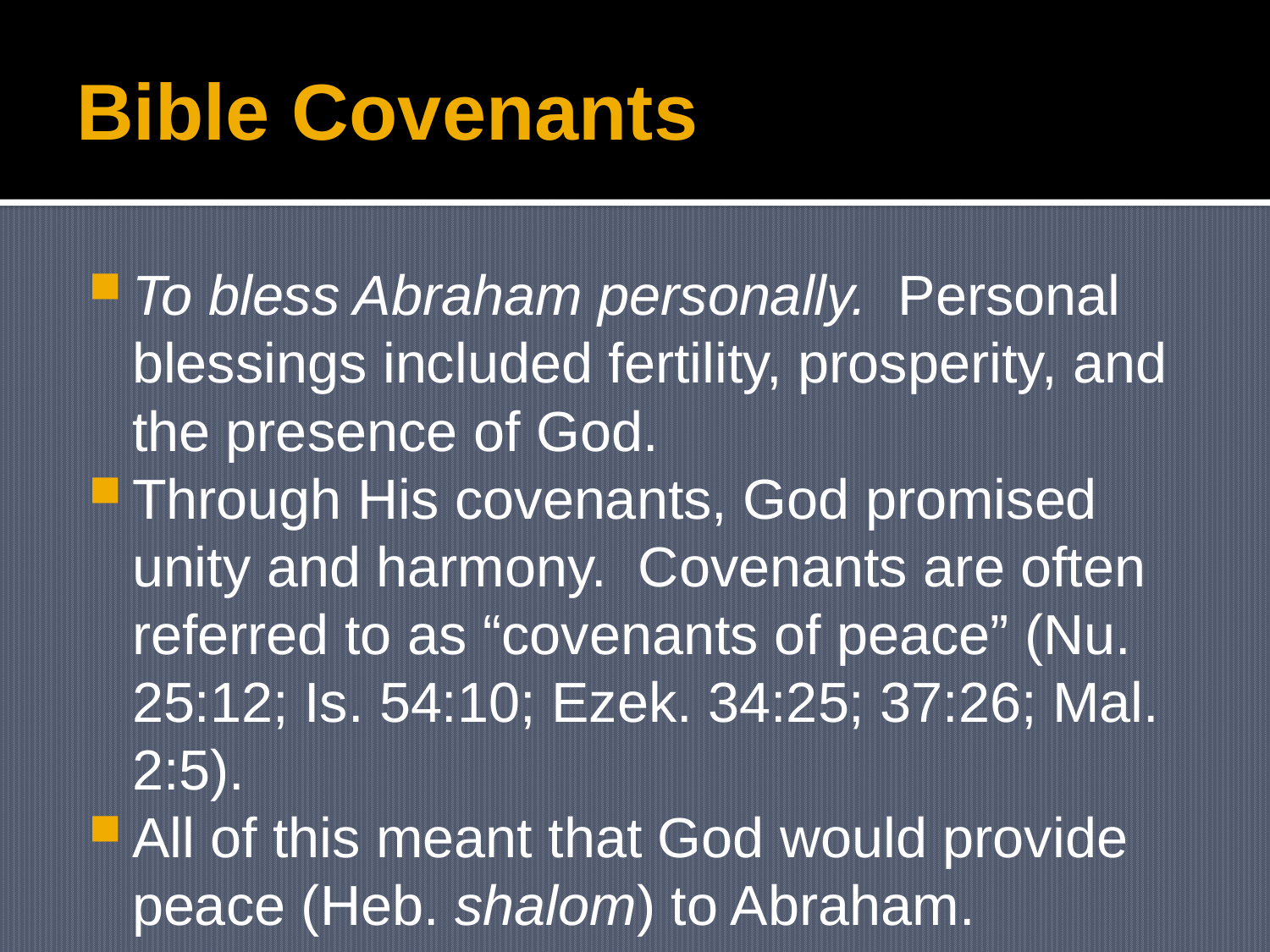

# Bible Covenants
To bless Abraham personally.  Personal blessings included fertility, prosperity, and the presence of God.
Through His covenants, God promised unity and harmony.  Covenants are often referred to as “covenants of peace” (Nu. 25:12; Is. 54:10; Ezek. 34:25; 37:26; Mal. 2:5).
All of this meant that God would provide peace (Heb. shalom) to Abraham.